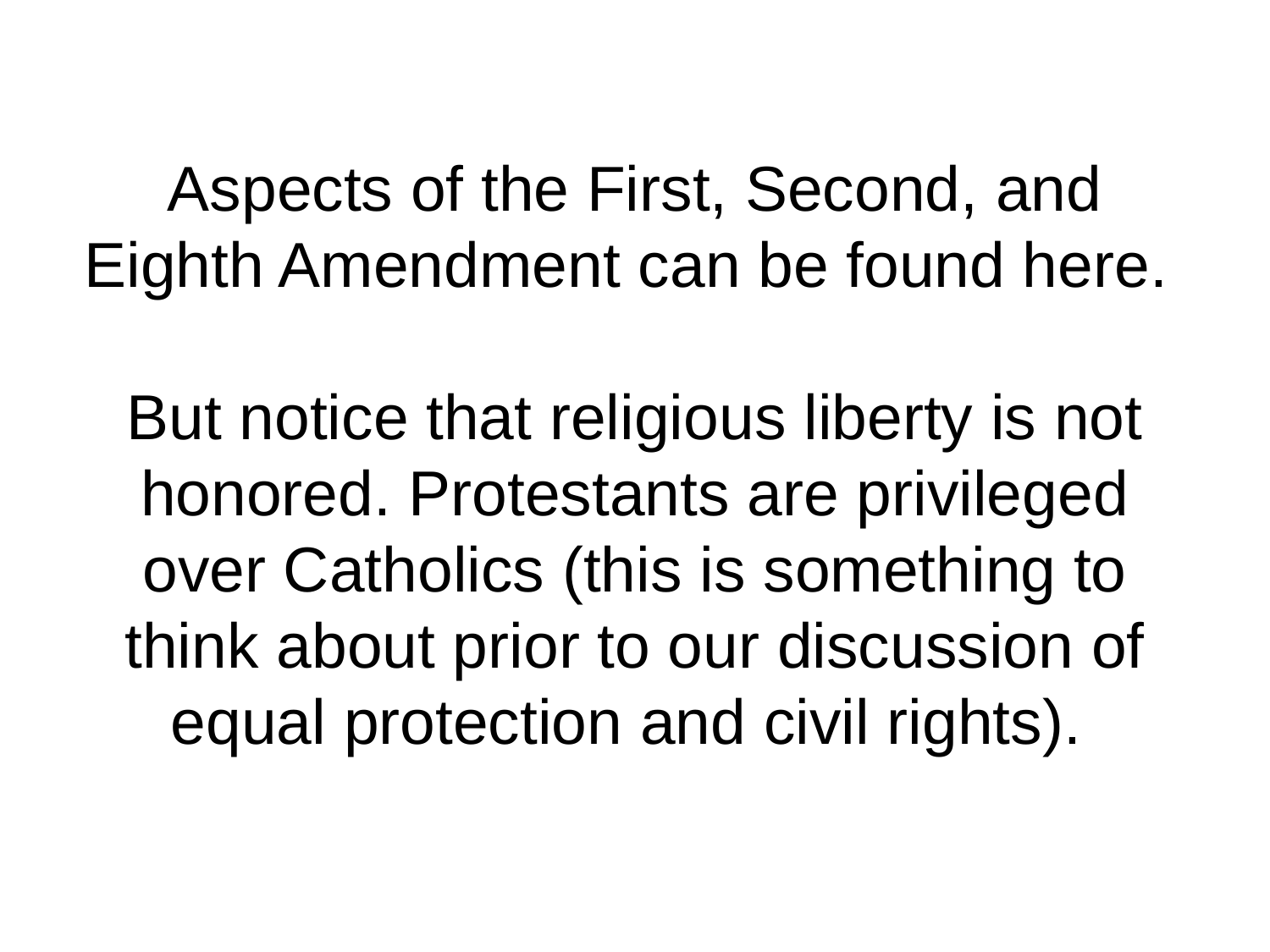

# Aspects of the First, Second, and Eighth Amendment can be found here. But notice that religious liberty is not honored. Protestants are privileged over Catholics (this is something to think about prior to our discussion of equal protection and civil rights).